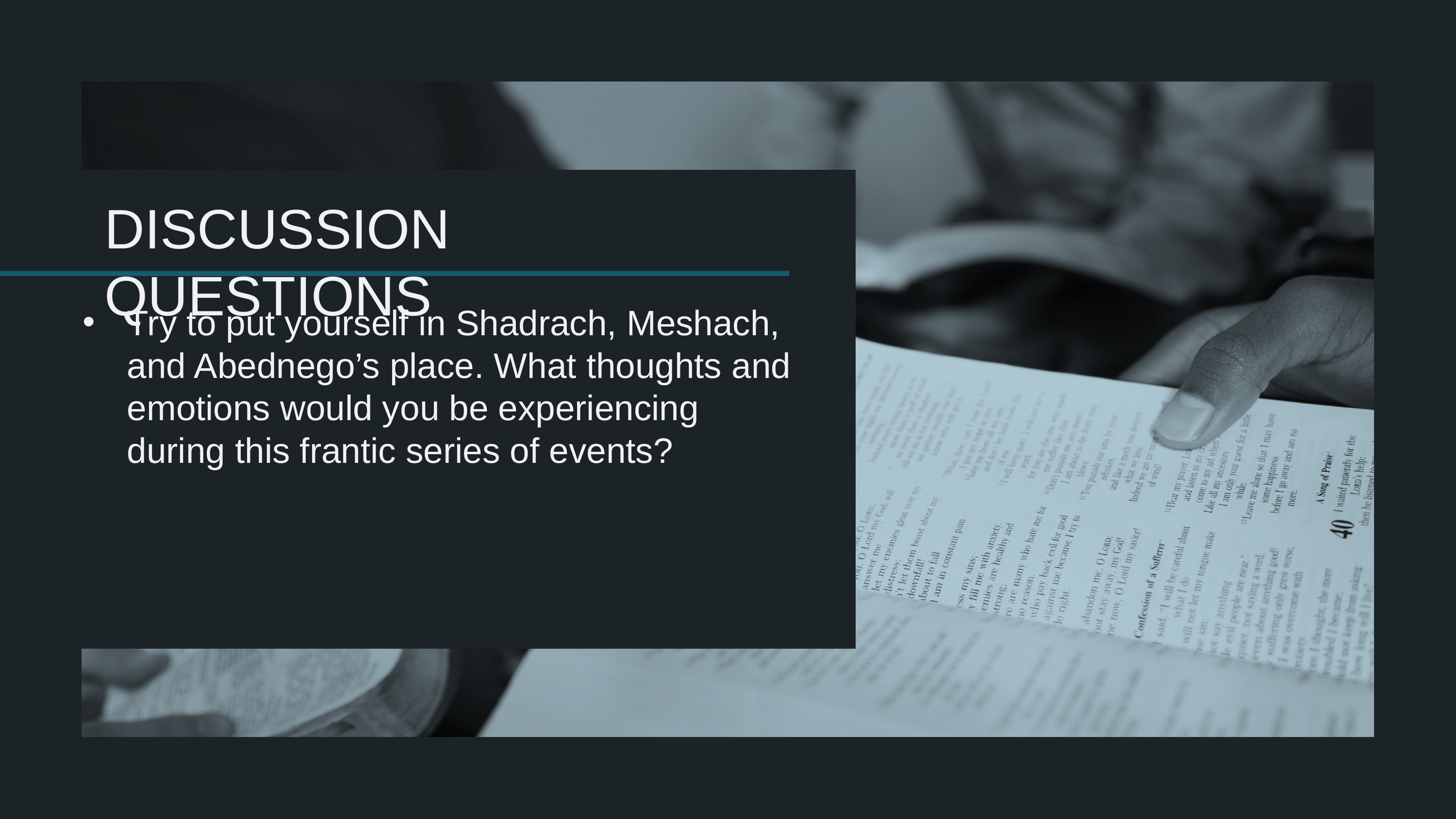

Try to put yourself in Shadrach, Meshach, and Abednego’s place. What thoughts and emotions would you be experiencing during this frantic series of events?